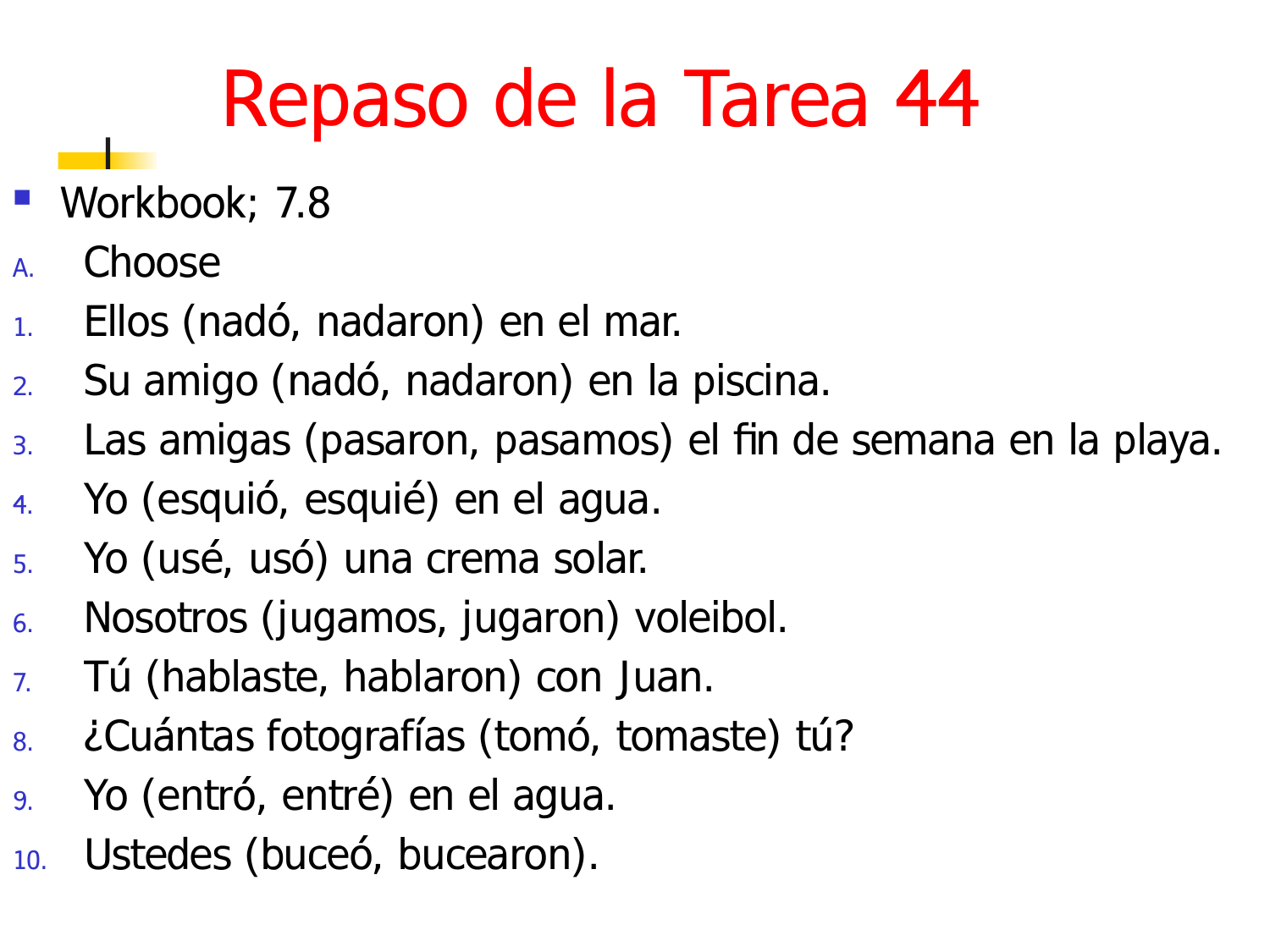

# Repaso de la Tarea 44
Workbook; 7.8
Choose
Ellos (nadó, nadaron) en el mar.
Su amigo (nadó, nadaron) en la piscina.
Las amigas (pasaron, pasamos) el fin de semana en la playa.
Yo (esquió, esquié) en el agua.
Yo (usé, usó) una crema solar.
Nosotros (jugamos, jugaron) voleibol.
Tú (hablaste, hablaron) con Juan.
¿Cuántas fotografías (tomó, tomaste) tú?
Yo (entró, entré) en el agua.
Ustedes (buceó, bucearon).